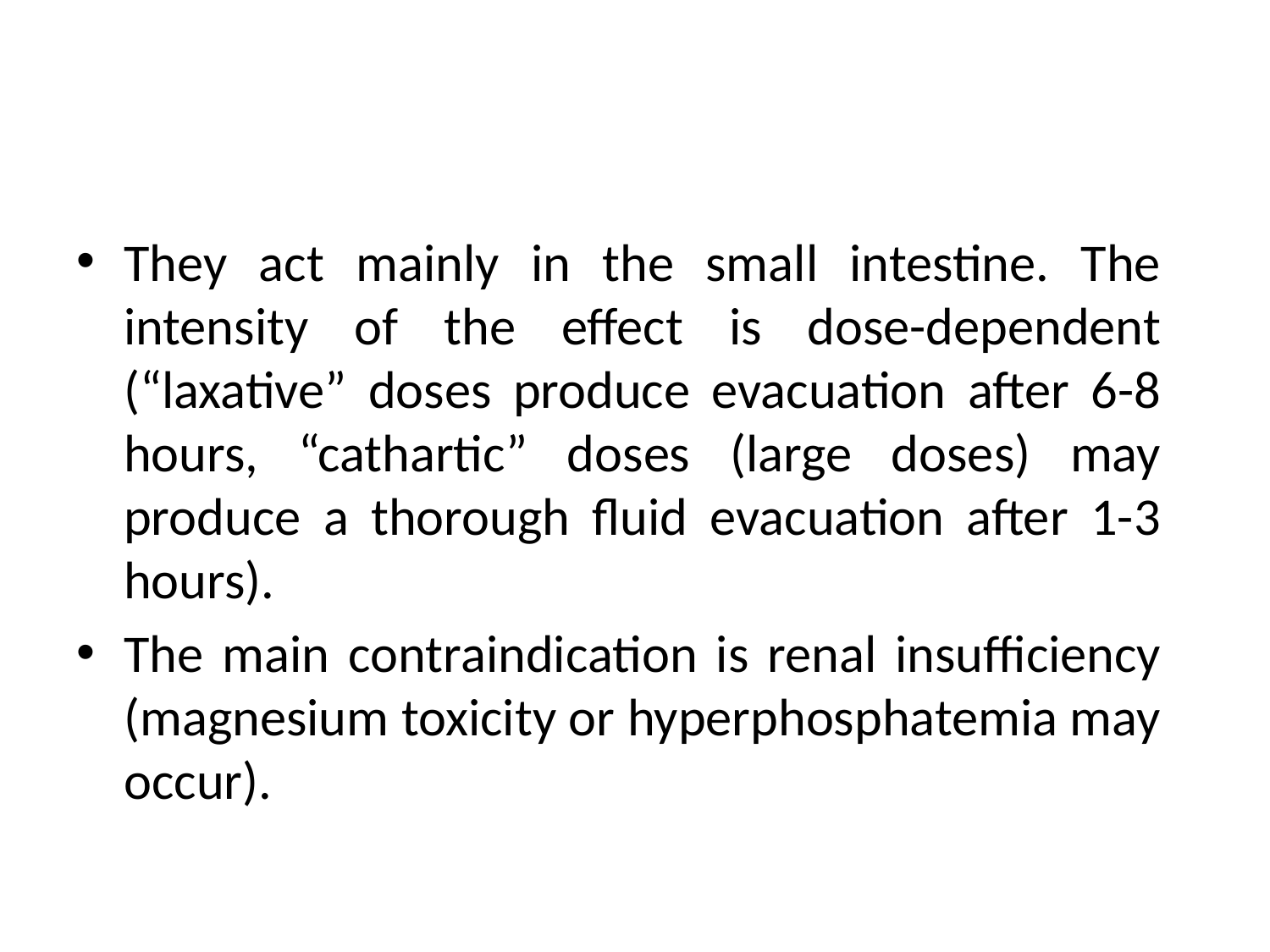

#
They act mainly in the small intestine. The intensity of the effect is dose-dependent (“laxative” doses produce evacuation after 6-8 hours, “cathartic” doses (large doses) may produce a thorough fluid evacuation after 1-3 hours).
The main contraindication is renal insufficiency (magnesium toxicity or hyperphosphatemia may occur).